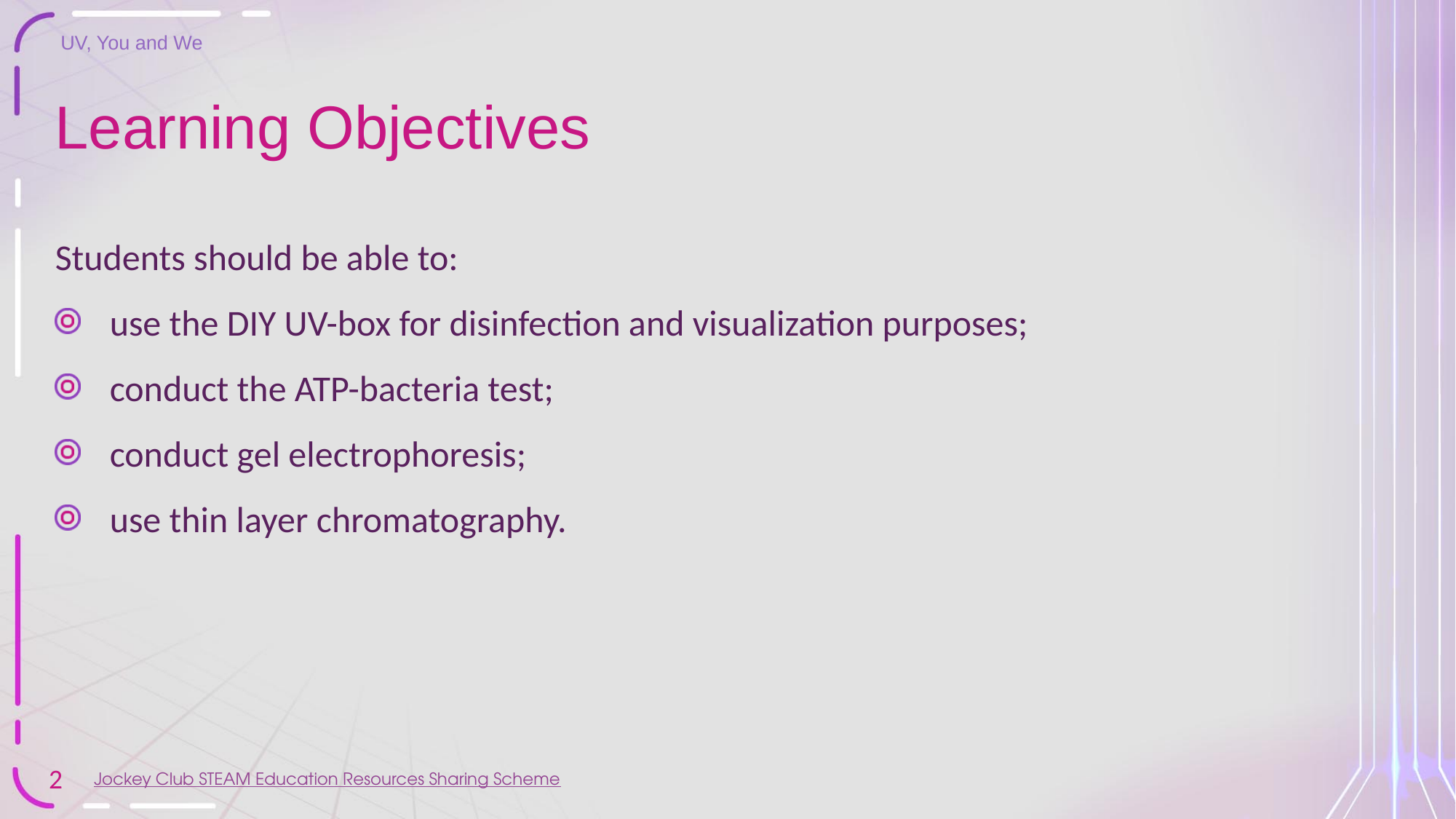

# Learning Objectives
Students should be able to:
use the DIY UV-box for disinfection and visualization purposes;
conduct the ATP-bacteria test;
conduct gel electrophoresis;
use thin layer chromatography.